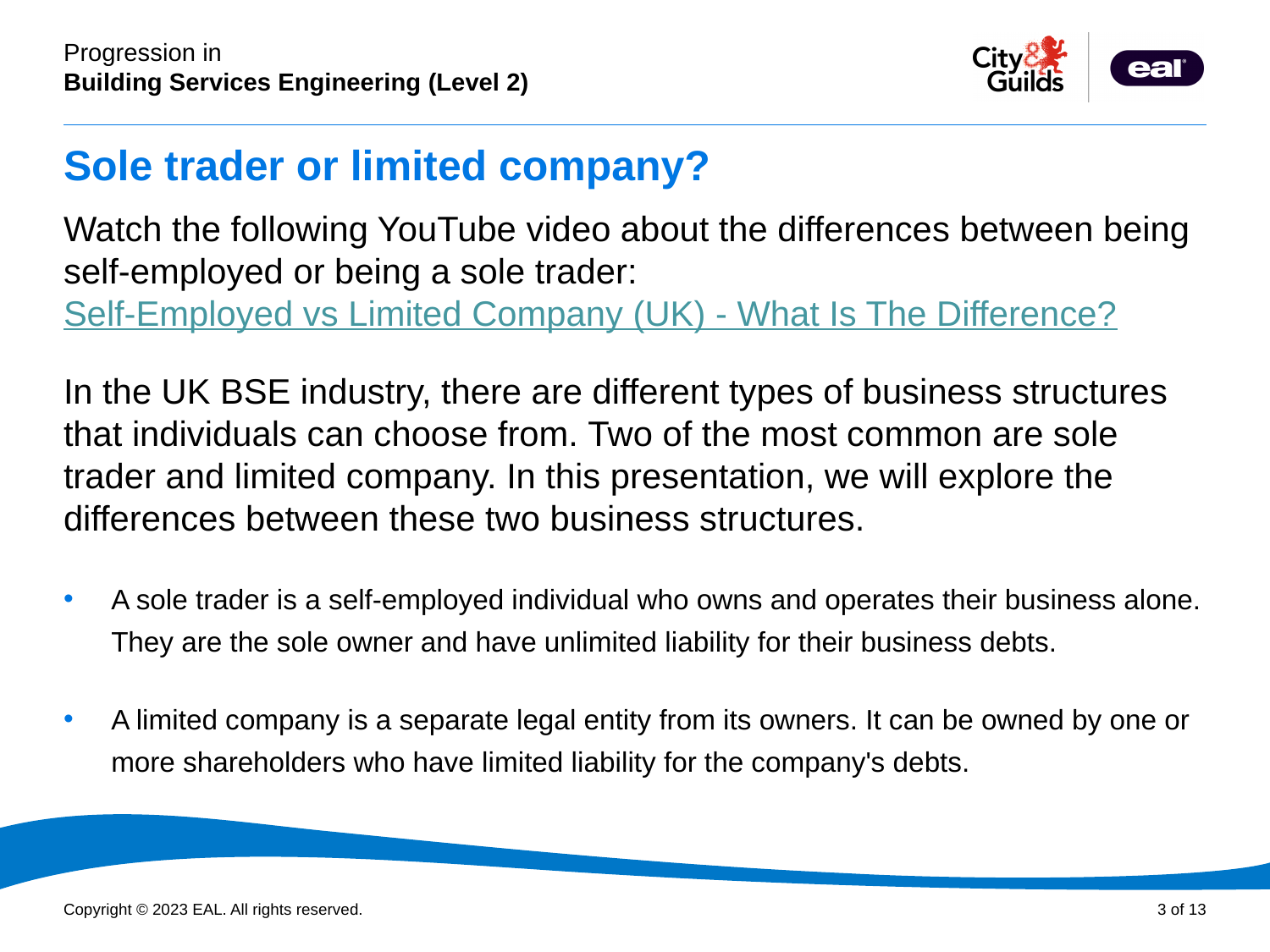

# Sole trader or limited company?
Watch the following YouTube video about the differences between being self-employed or being a sole trader: Self-Employed vs Limited Company (UK) - What Is The Difference?
In the UK BSE industry, there are different types of business structures that individuals can choose from. Two of the most common are sole trader and limited company. In this presentation, we will explore the differences between these two business structures.
A sole trader is a self-employed individual who owns and operates their business alone. They are the sole owner and have unlimited liability for their business debts.
A limited company is a separate legal entity from its owners. It can be owned by one or more shareholders who have limited liability for the company's debts.